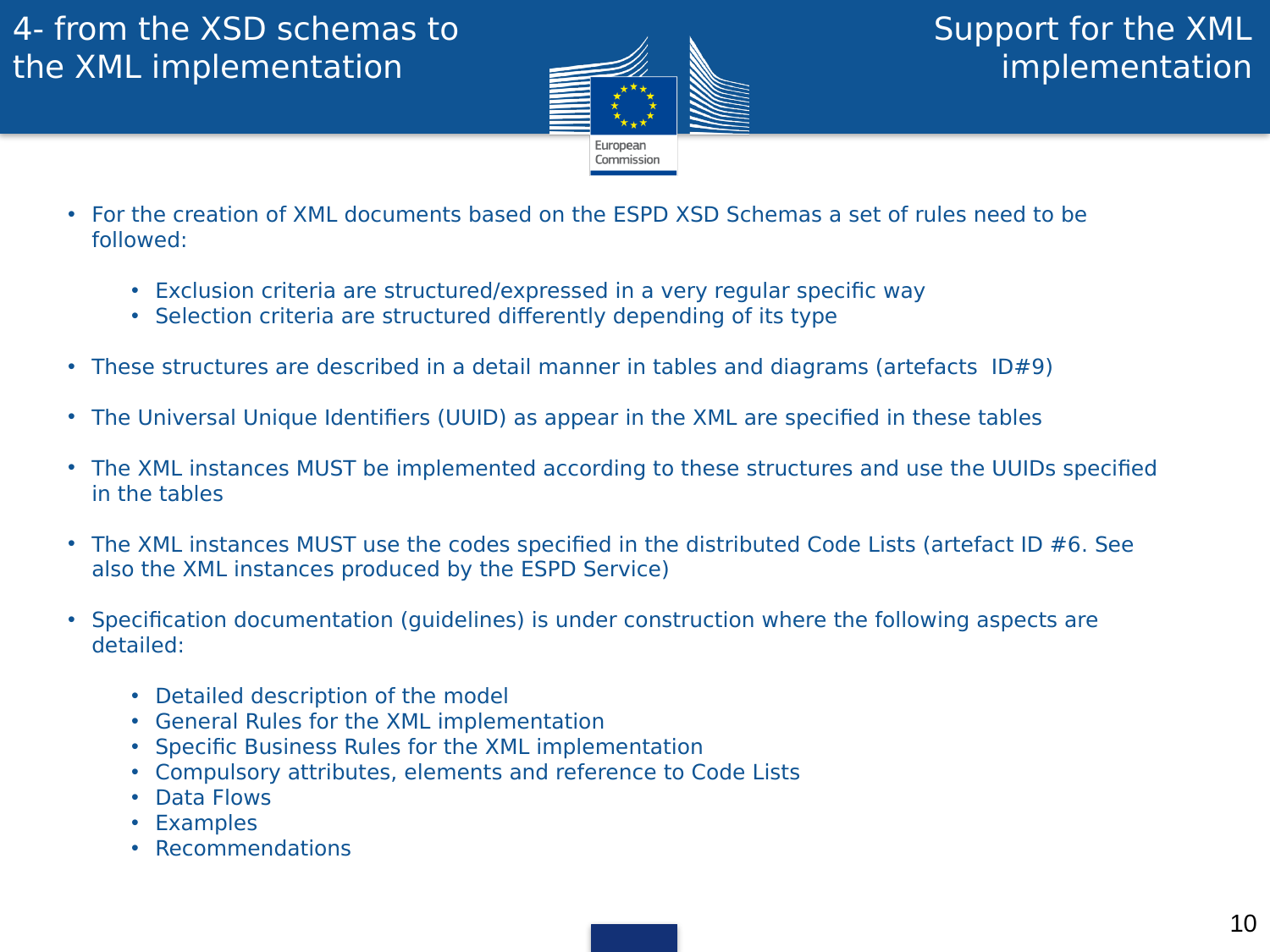

4- from the XSD schemas to the XML implementation
Support for the XML implementation

For the creation of XML documents based on the ESPD XSD Schemas a set of rules need to be followed:

Exclusion criteria are structured/expressed in a very regular specific way
Selection criteria are structured differently depending of its type

These structures are described in a detail manner in tables and diagrams (artefacts  ID#9)

The Universal Unique Identifiers (UUID) as appear in the XML are specified in these tables

The XML instances MUST be implemented according to these structures and use the UUIDs specified in the tables

The XML instances MUST use the codes specified in the distributed Code Lists (artefact ID #6. See also the XML instances produced by the ESPD Service)

Specification documentation (guidelines) is under construction where the following aspects are detailed:

Detailed description of the model
General Rules for the XML implementation
Specific Business Rules for the XML implementation
Compulsory attributes, elements and reference to Code Lists
Data Flows
Examples
Recommendations

10